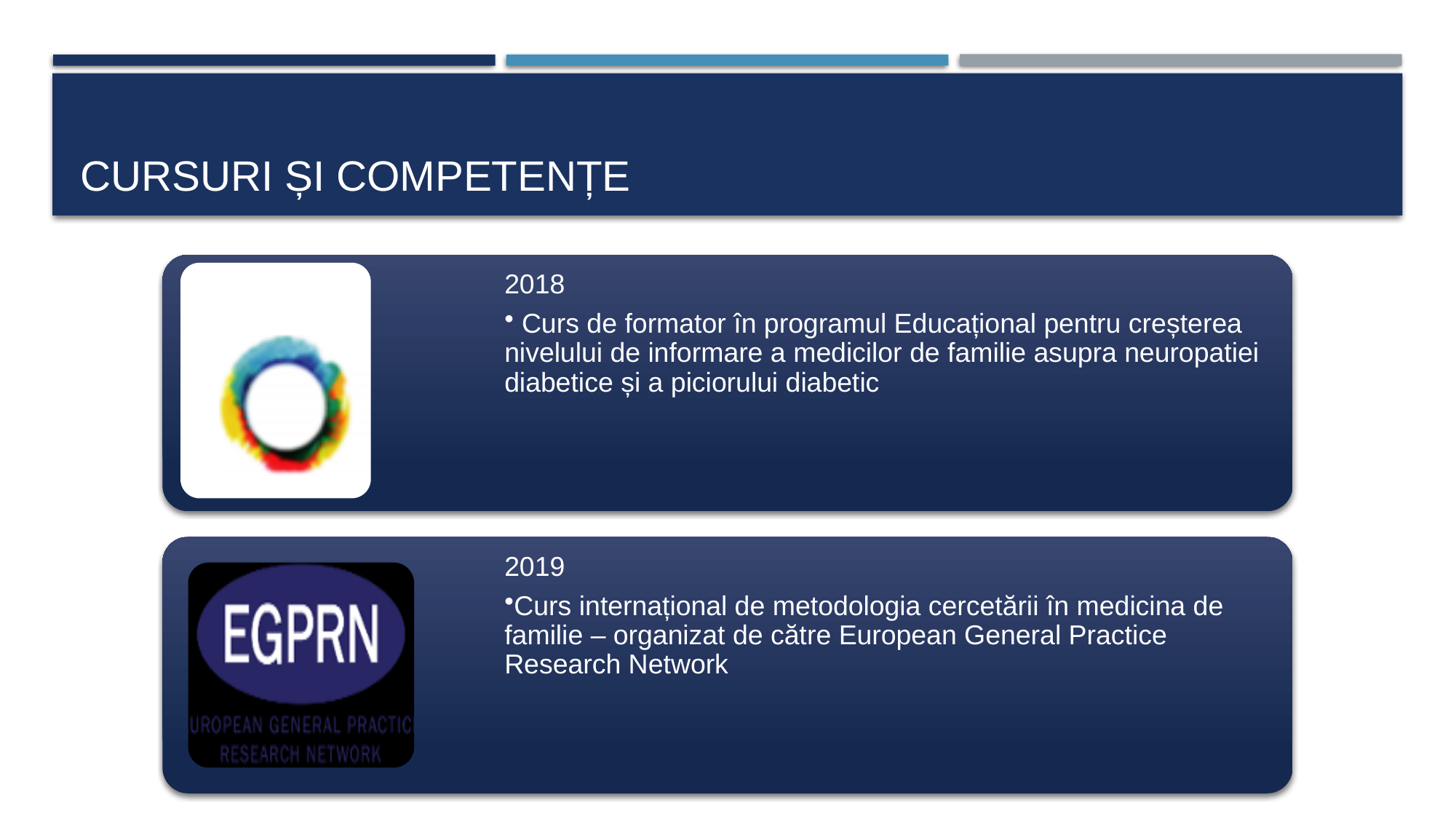

# Cursuri și competențe
2018
 Curs de formator în programul Educațional pentru creșterea nivelului de informare a medicilor de familie asupra neuropatiei diabetice și a piciorului diabetic
2019
Curs internațional de metodologia cercetării în medicina de familie – organizat de către European General Practice Research Network